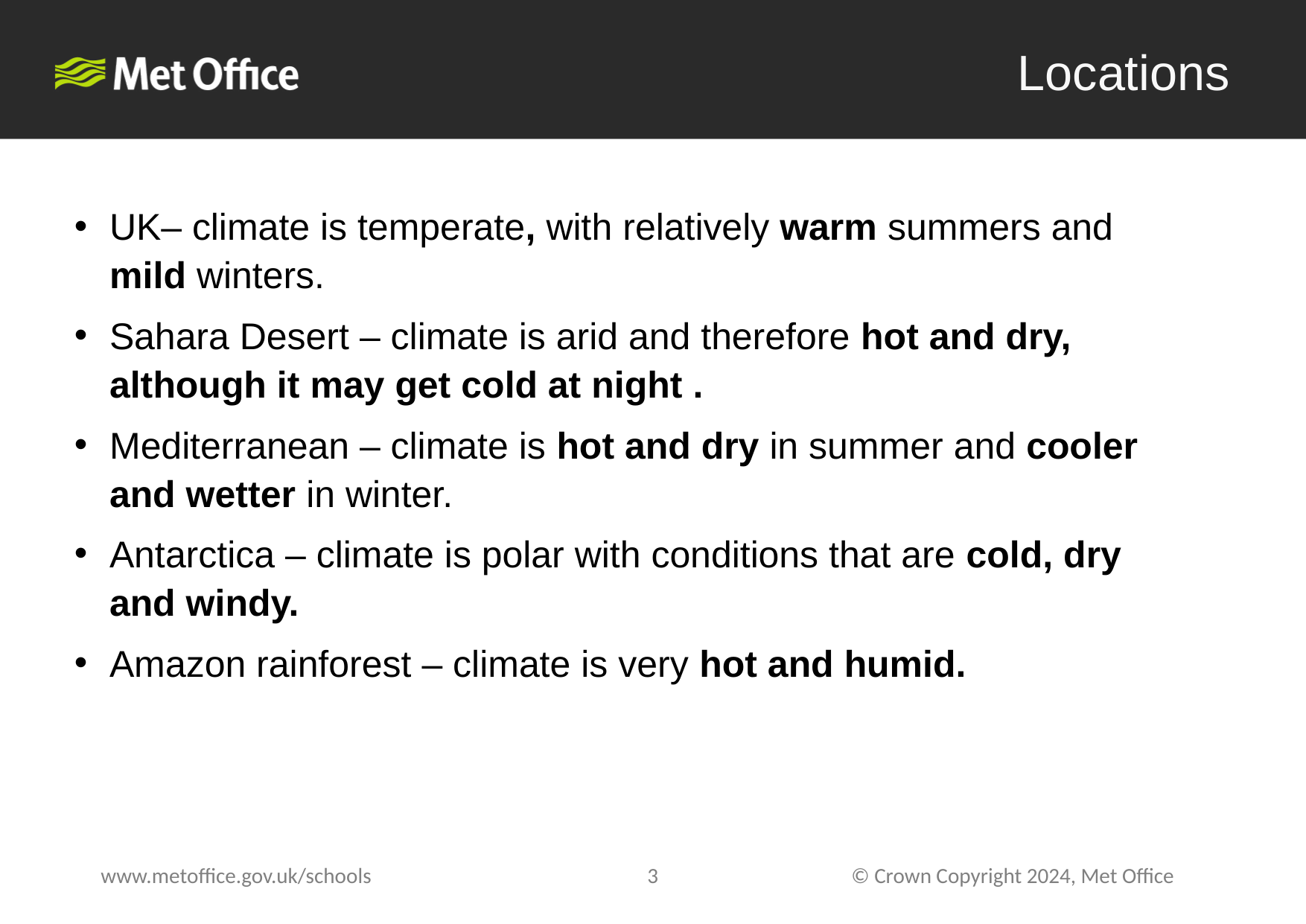

Locations
UK– climate is temperate, with relatively warm summers and mild winters.
Sahara Desert – climate is arid and therefore hot and dry, although it may get cold at night .
Mediterranean – climate is hot and dry in summer and cooler and wetter in winter.
Antarctica – climate is polar with conditions that are cold, dry and windy.
Amazon rainforest – climate is very hot and humid.
3
© Crown Copyright 2024, Met Office
www.metoffice.gov.uk/schools